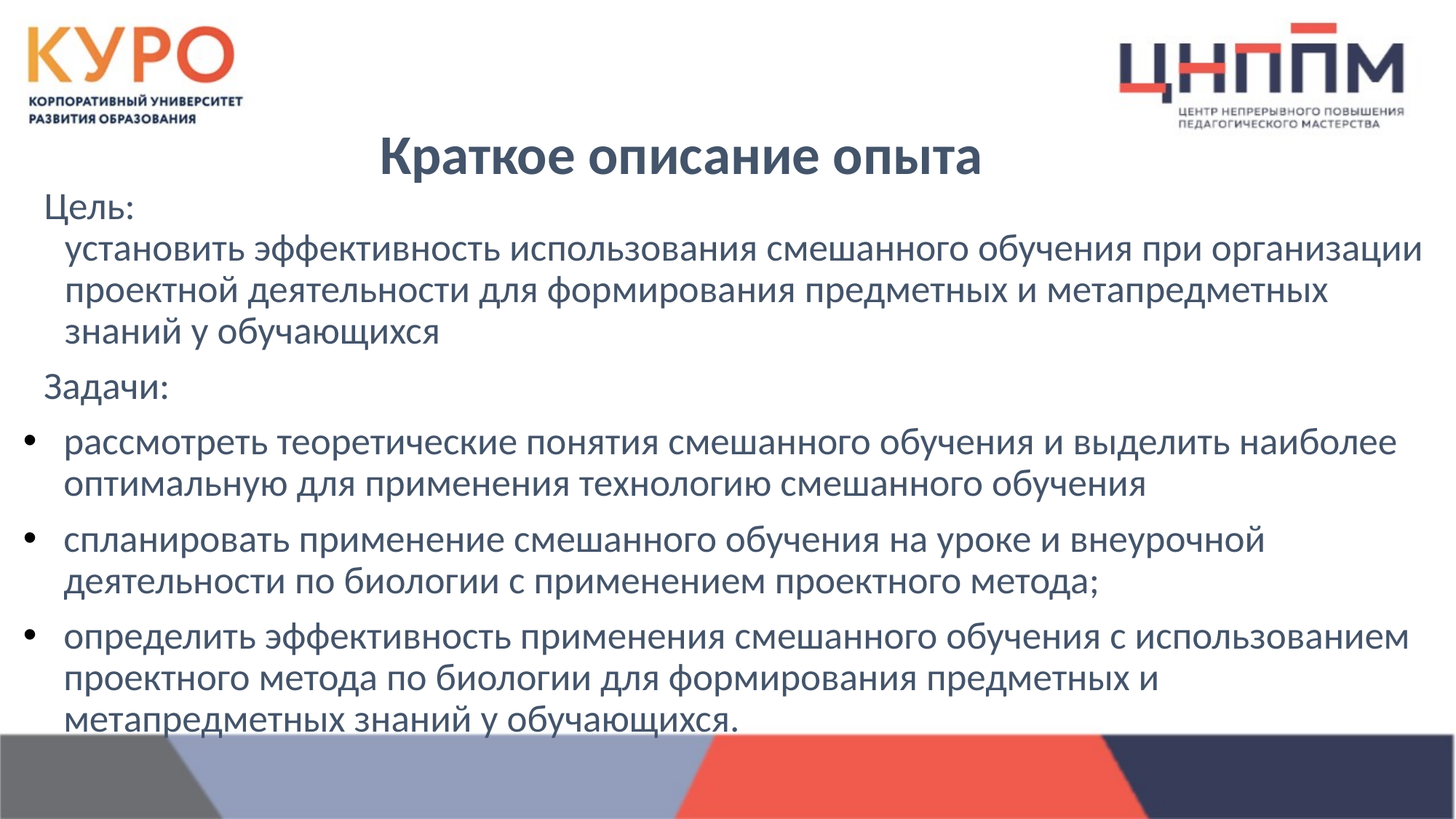

# Краткое описание опыта
Цель:
установить эффективность использования смешанного обучения при организации проектной деятельности для формирования предметных и метапредметных знаний у обучающихся
Задачи:
рассмотреть теоретические понятия смешанного обучения и выделить наиболее оптимальную для применения технологию смешанного обучения
спланировать применение смешанного обучения на уроке и внеурочной деятельности по биологии с применением проектного метода;
определить эффективность применения смешанного обучения с использованием проектного метода по биологии для формирования предметных и метапредметных знаний у обучающихся.